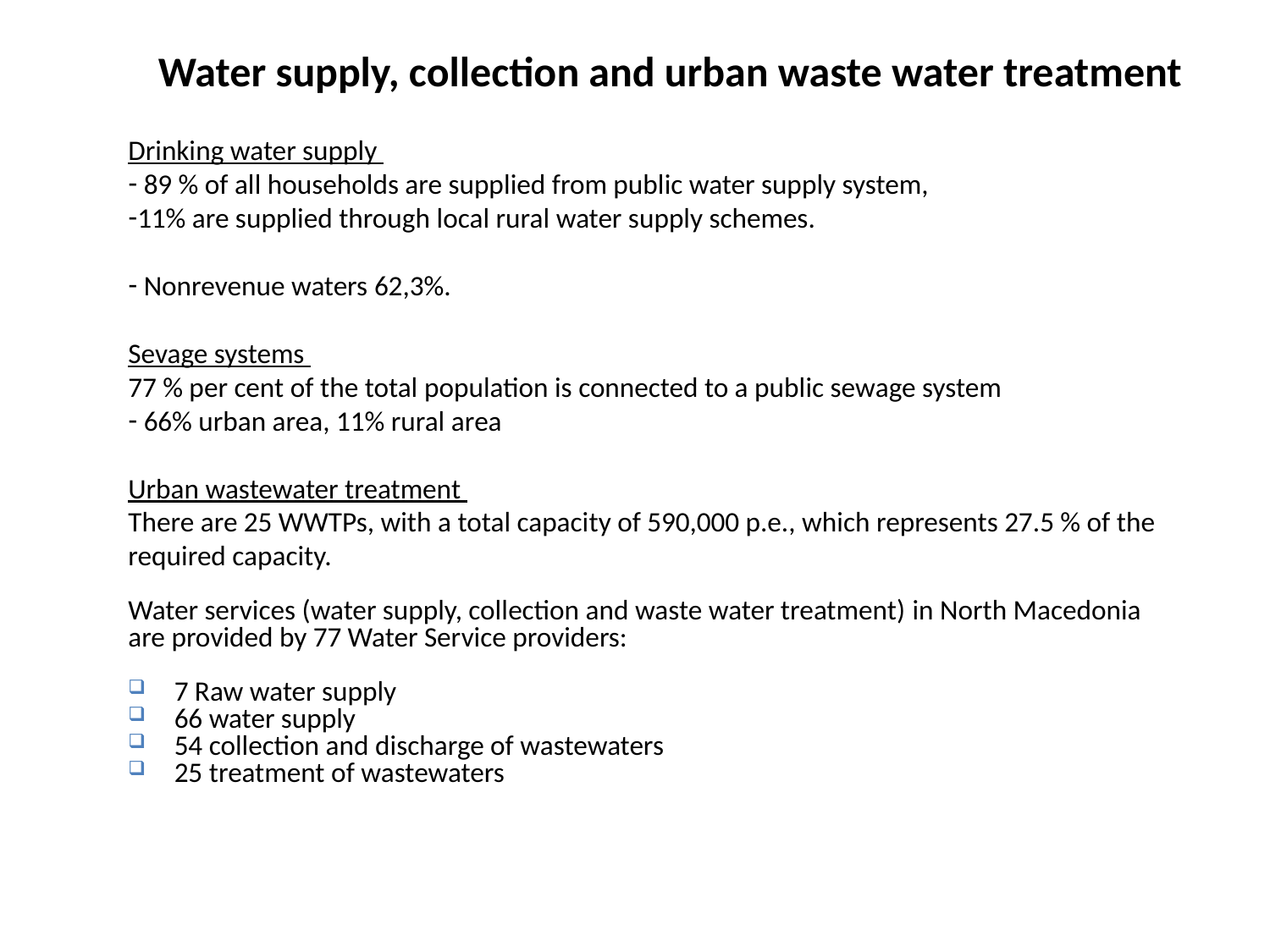

Water supply, collection and urban waste water treatment
Drinking water supply
 89 % of all households are supplied from public water supply system,
11% are supplied through local rural water supply schemes.

 Nonrevenue waters 62,3%.

Sevage systems
77 % per cent of the total population is connected to a public sewаge system
 66% urban area, 11% rural area

Urban wastewater treatment
There are 25 WWTPs, with a total capacity of 590,000 p.e., which represents 27.5 % of the required capacity.

Water services (water supply, collection and waste water treatment) in North Macedonia
are provided by 77 Water Service providers:

 7 Raw water supply
 66 water supply
 54 collection and discharge of wastewaters
 25 treatment of wastewaters